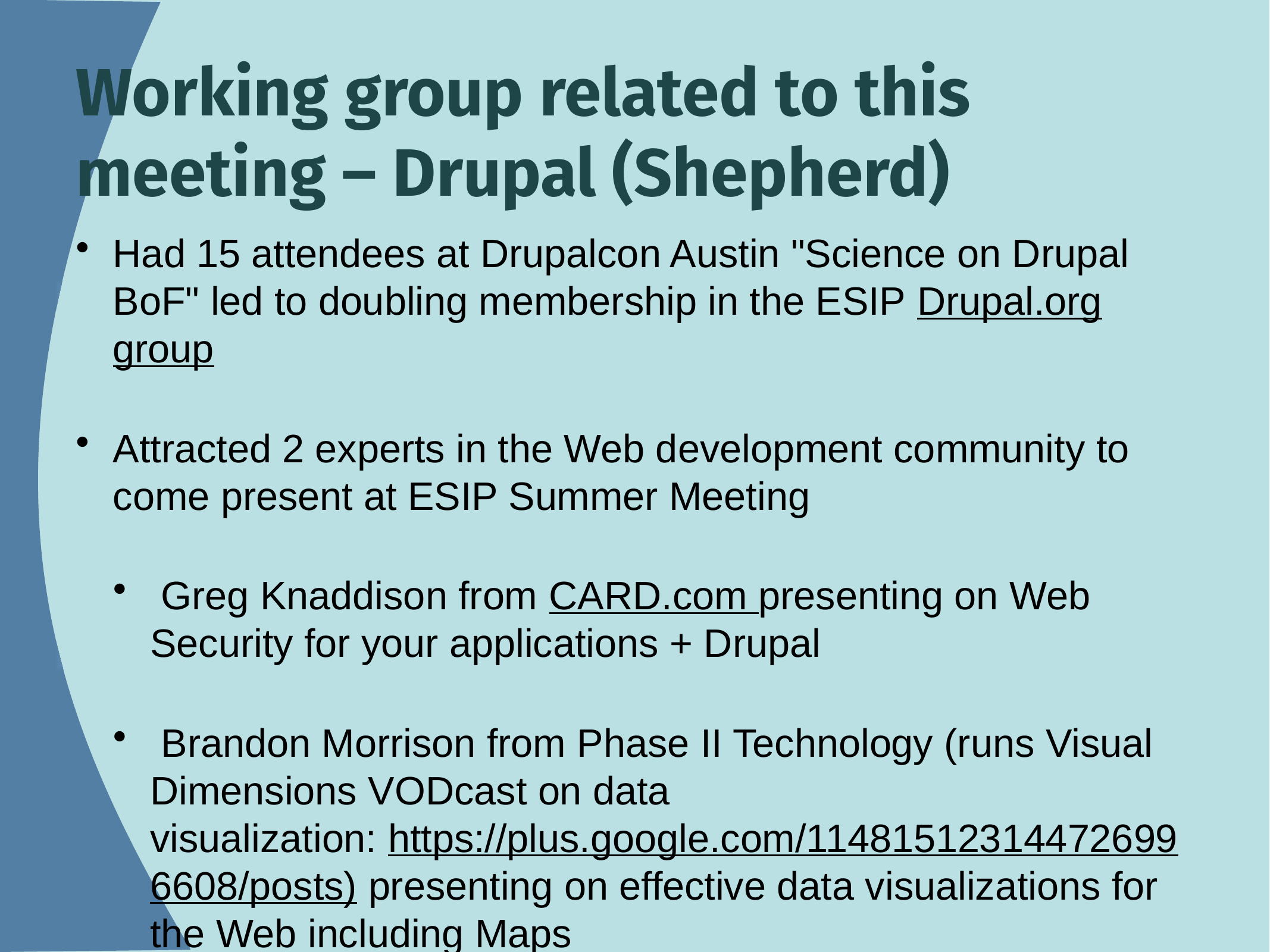

# Working group related to this meeting – Drupal (Shepherd)
Had 15 attendees at Drupalcon Austin "Science on Drupal BoF" led to doubling membership in the ESIP Drupal.org group
Attracted 2 experts in the Web development community to come present at ESIP Summer Meeting
 Greg Knaddison from CARD.com presenting on Web Security for your applications + Drupal
 Brandon Morrison from Phase II Technology (runs Visual Dimensions VODcast on data visualization: https://plus.google.com/114815123144726996608/posts) presenting on effective data visualizations for the Web including Maps

2. Something your group is working on now

1) Trying to broaden the traditional audience of ESIP and build bridges with the software development community.

examples:
- hosted Agile & Scrum guru Sadie Honey at Drupal WG Telecon in April (https://www.youtube.com/watch?v=dgLSWGcbYrA&index=11&list=PLMX9RG75MgALpwWkQTUehLPbK1miNOiny)
- re-scoping the Drupal.org ESIP group to be "Science on Drupal" with blessing of ESIP and Drupal.org admins
--- https://groups.drupal.org/science-on-drupal - https://groups.drupal.org/esip redirects to science-on-drupal).

2) discovering projects that we can collectively work on in support of geosciences
examples:
- exploring the possibility to share information between RDA, ESIP, and EarthCube websites since all run on Drupal. Bruce Caron has begun discussions with Mark Parsons who was interested in the idea.
- exploring how to discover, gather, and highlight science-related issues that need to be fixed or improved on the Drupal.org platform (Thematic Meta Issue Tracker project)

3. How to get involved in the group

Drupal.org Group: https://groups.drupal.org/science-on-drupal
Email List: http://www.lists.esipfed.org/mailman/listinfo/esip-drupal (esip-drupal@lists.esipfed.org)
Twitter: https://twitter.com/ScienceOnDrupal
Google+: https://plus.google.com/communities/105355344055119765640
YouTube: http://www.youtube.com/playlist?list=PLMX9RG75MgALpwWkQTUehLPbK1miNOiny